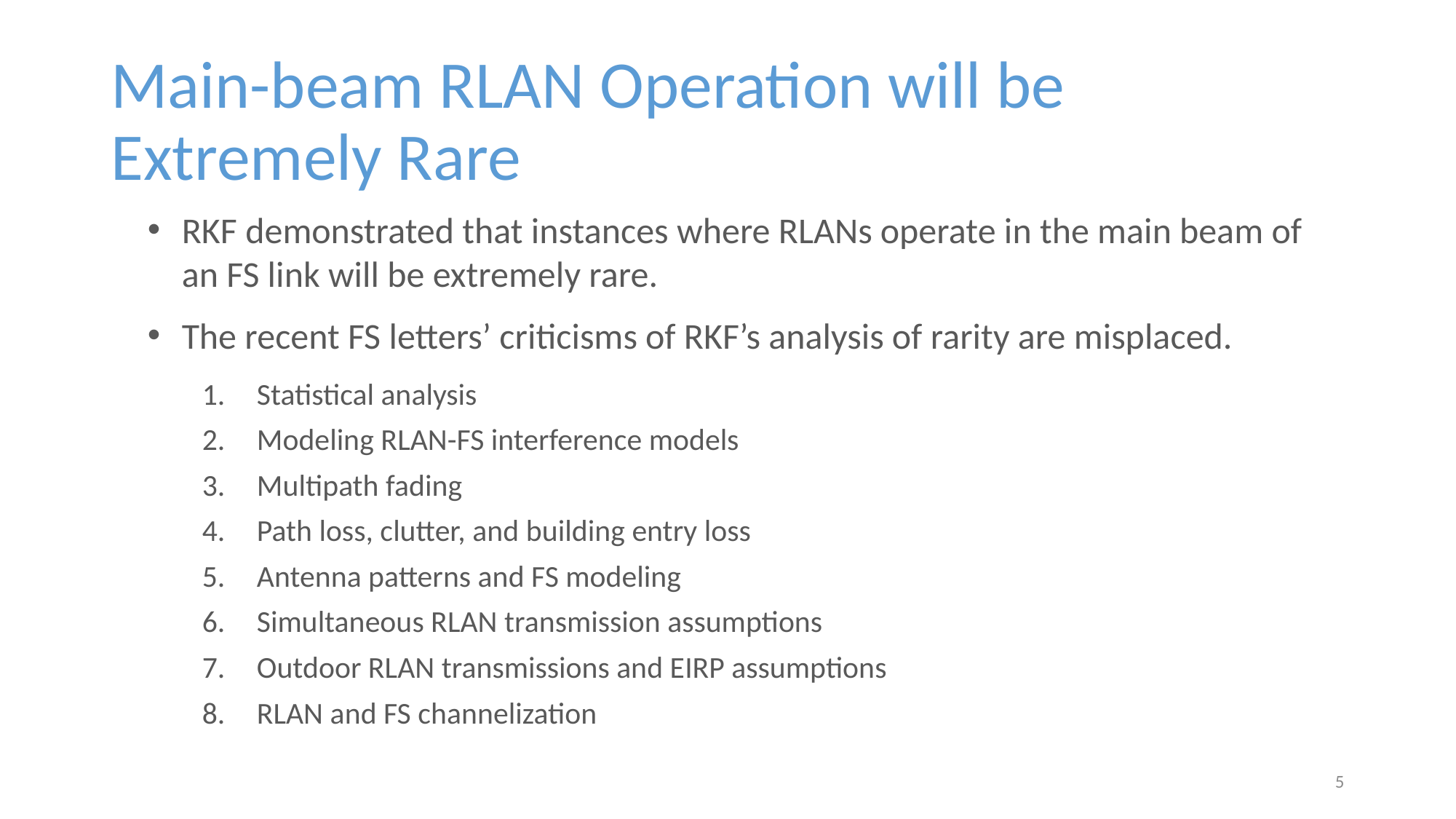

# Main-beam RLAN Operation will be Extremely Rare
RKF demonstrated that instances where RLANs operate in the main beam of an FS link will be extremely rare.
The recent FS letters’ criticisms of RKF’s analysis of rarity are misplaced.
Statistical analysis
Modeling RLAN-FS interference models
Multipath fading
Path loss, clutter, and building entry loss
Antenna patterns and FS modeling
Simultaneous RLAN transmission assumptions
Outdoor RLAN transmissions and EIRP assumptions
RLAN and FS channelization
5